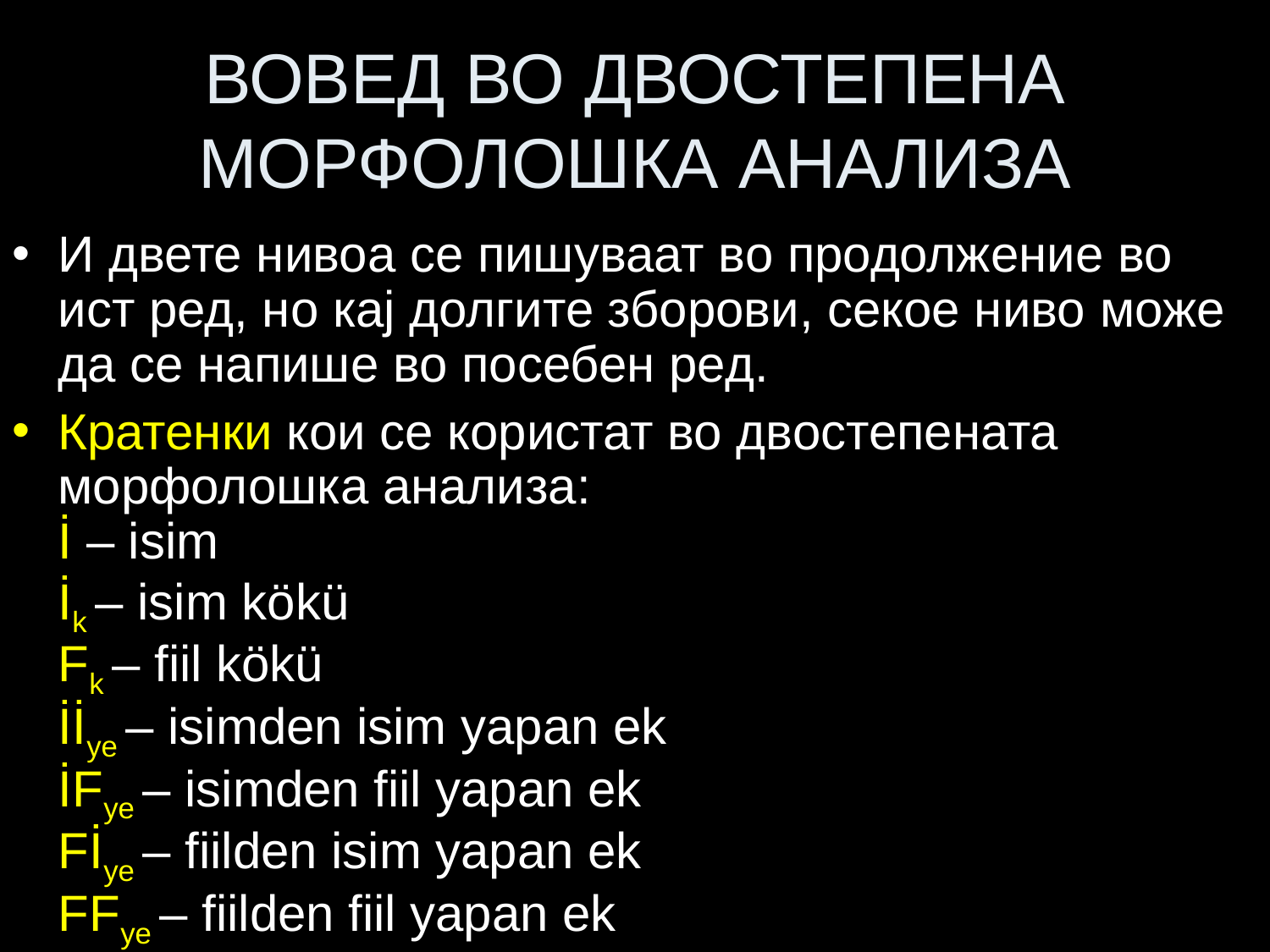

# ВОВЕД ВО ДВОСТЕПЕНА МОРФОЛОШКА АНАЛИЗА
И двете нивоа се пишуваат во продолжение во ист ред, но кај долгите зборови, секое ниво може да се напише во посебен ред.
Кратенки кои се користат во двостепената морфолошка анализа:
İ – isim
İk – isim kökü
Fk – fiil kökü
İİye – isimden isim yapan ek
İFye – isimden fiil yapan ek
Fİye – fiilden isim yapan ek
FFye – fiilden fiil yapan ek